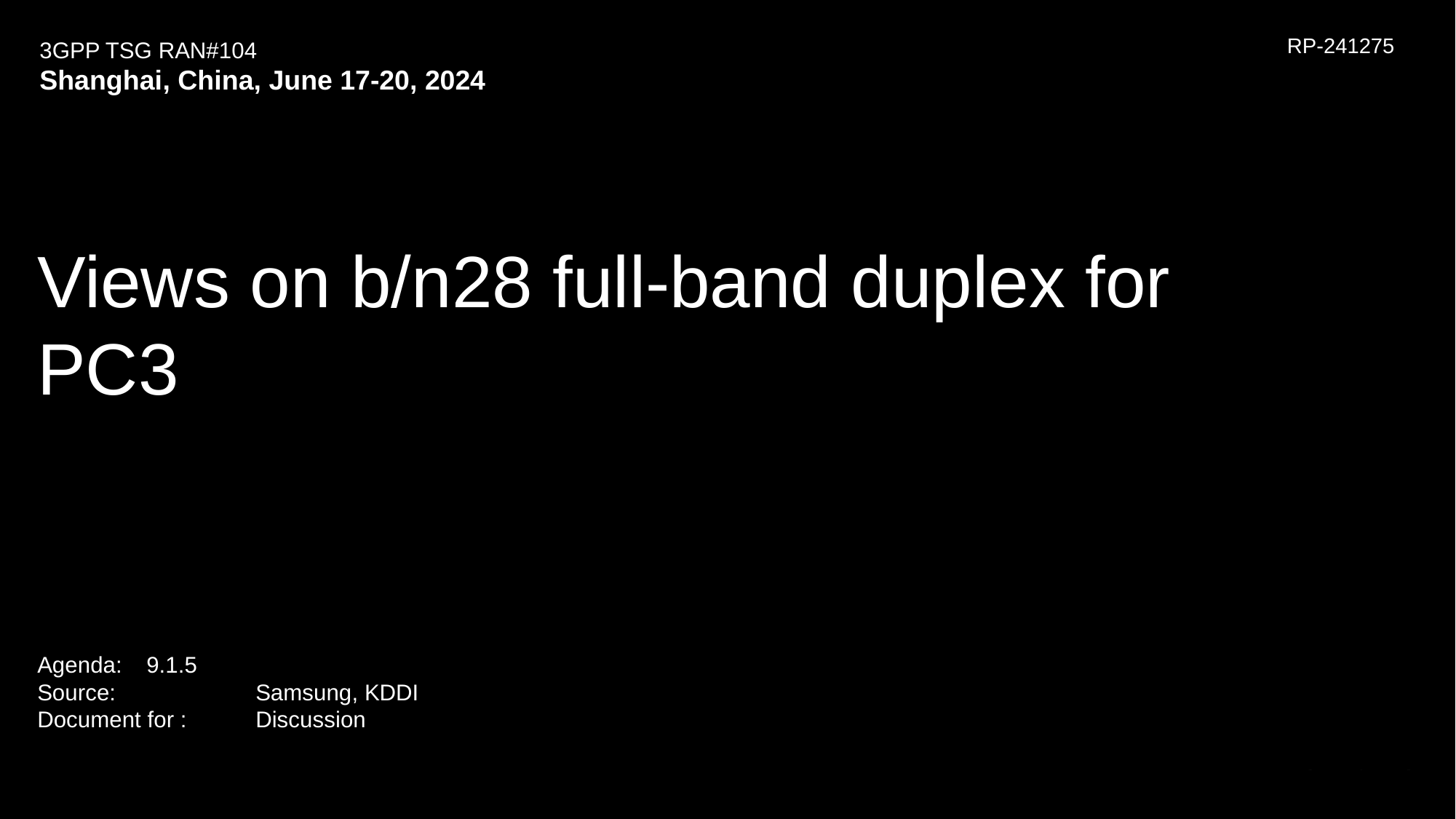

RRP-2412755
Views on b/n28 full-band duplex for PC3
Agenda: 	9.1.5
Source:		Samsung, KDDI
Document for : 	Discussion